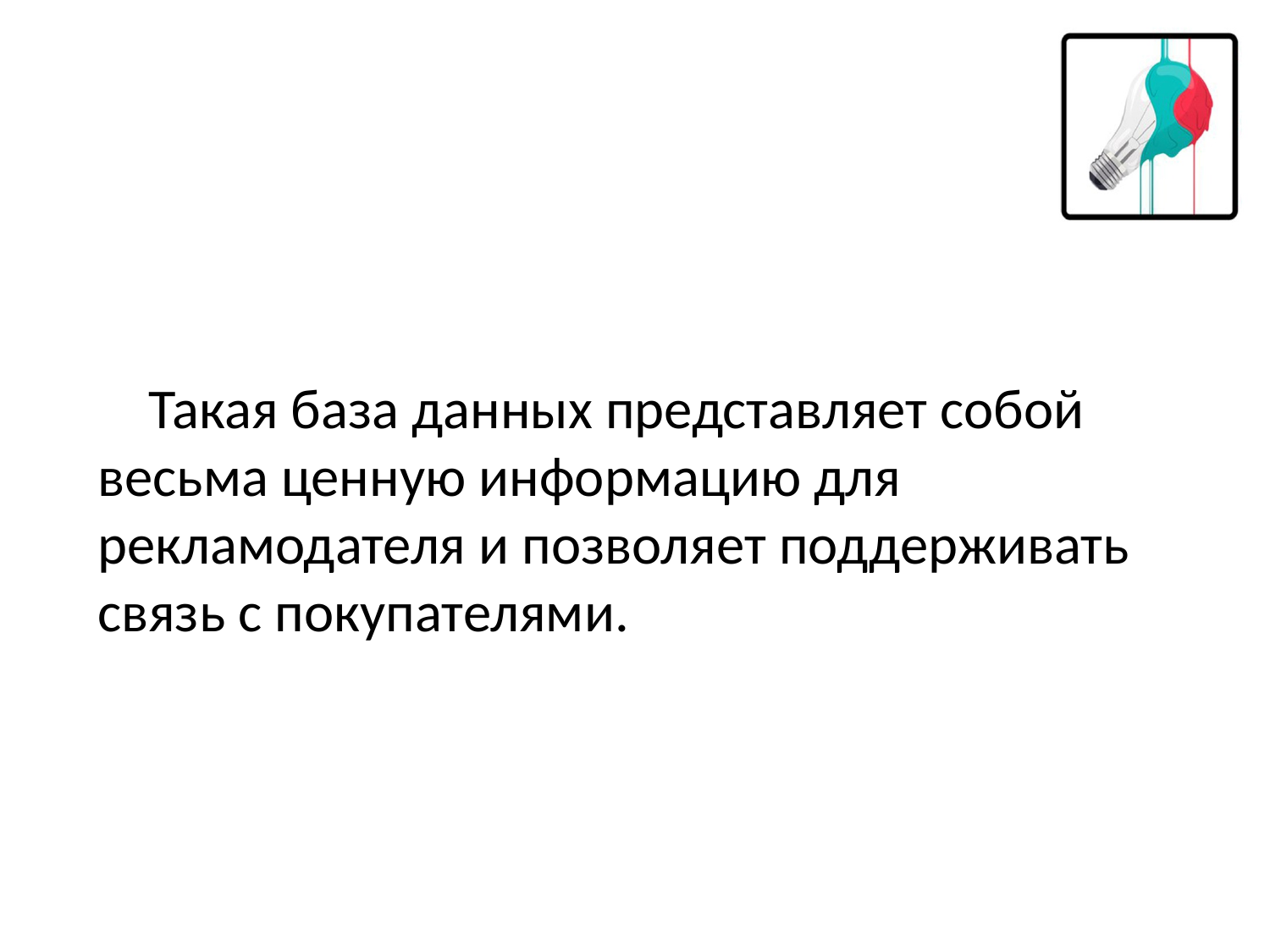

Такая база данных представляет собой весьма ценную информацию для рекламодателя и позволяет поддерживать связь с покупателями.